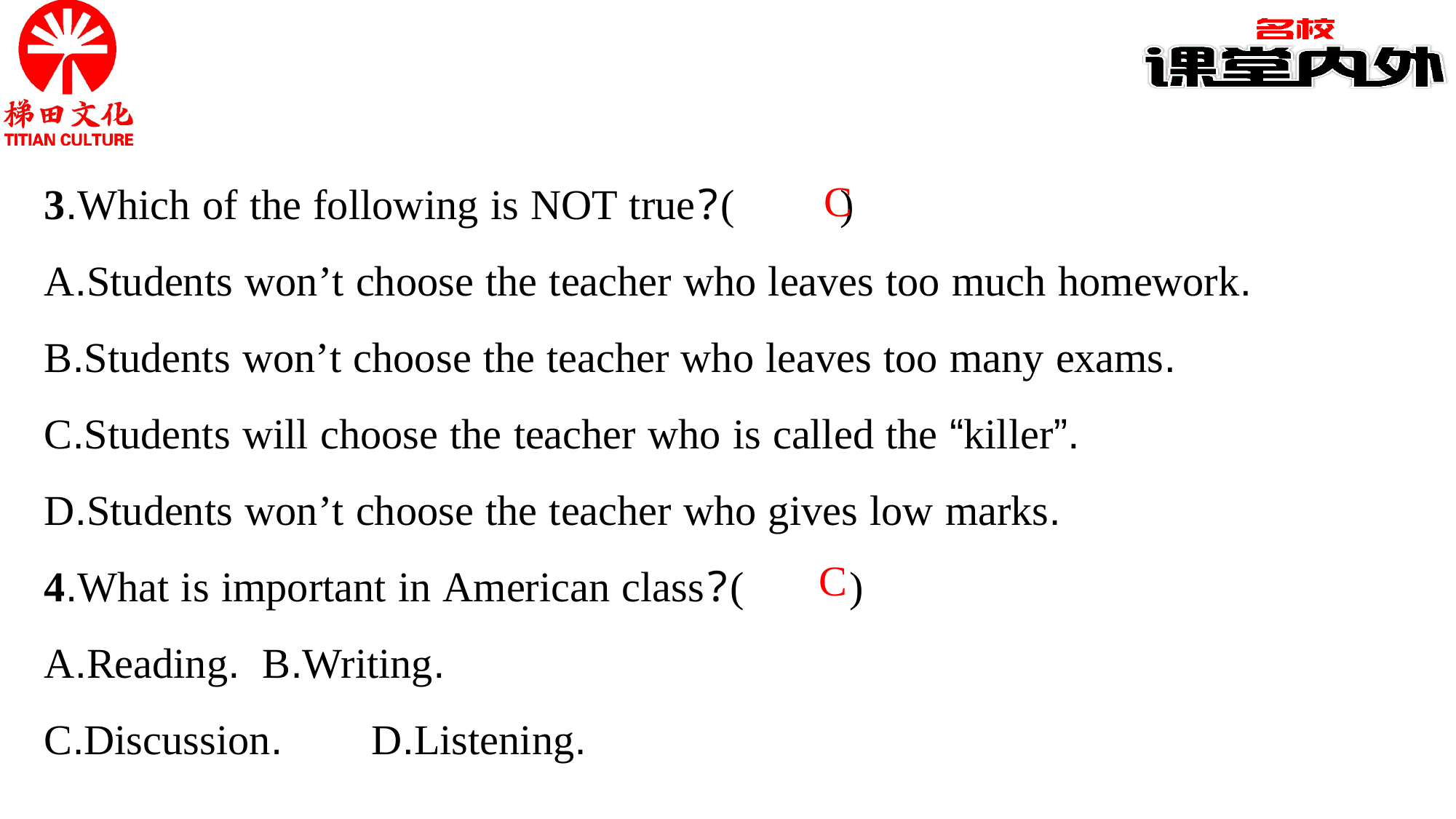

3.Which of the following is NOT true?(　　)
A.Students won’t choose the teacher who leaves too much homework.
B.Students won’t choose the teacher who leaves too many exams.
C.Students will choose the teacher who is called the “killer”.
D.Students won’t choose the teacher who gives low marks.
4.What is important in American class?(　　)
A.Reading.	B.Writing.
C.Discussion.	D.Listening.
C
C